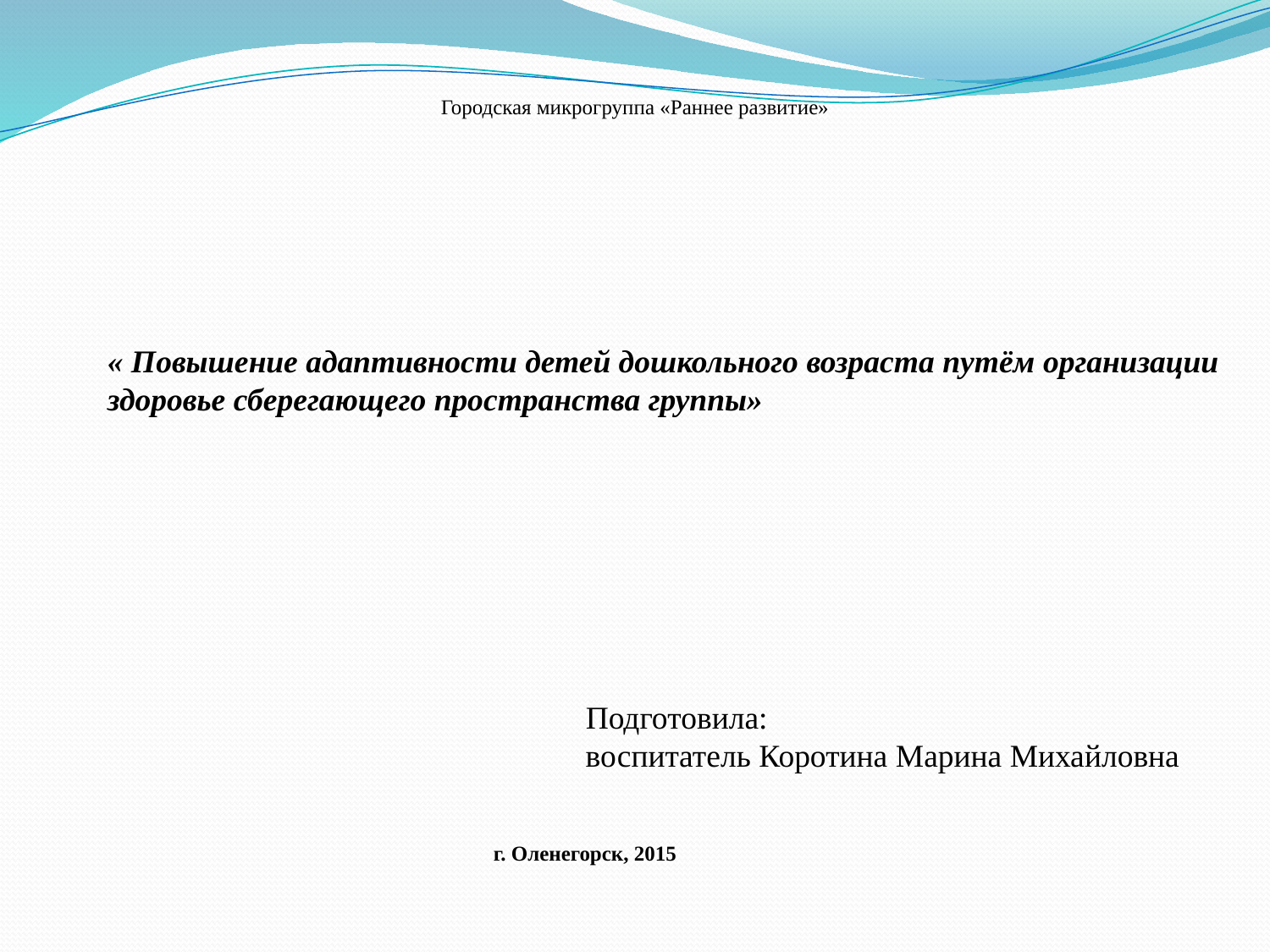

Городская микрогруппа «Раннее развитие»

« Повышение адаптивности детей дошкольного возраста путём организации здоровье сберегающего пространства группы»

 Подготовила:
 воспитатель Коротина Марина Михайловна
г. Оленегорск, 2015